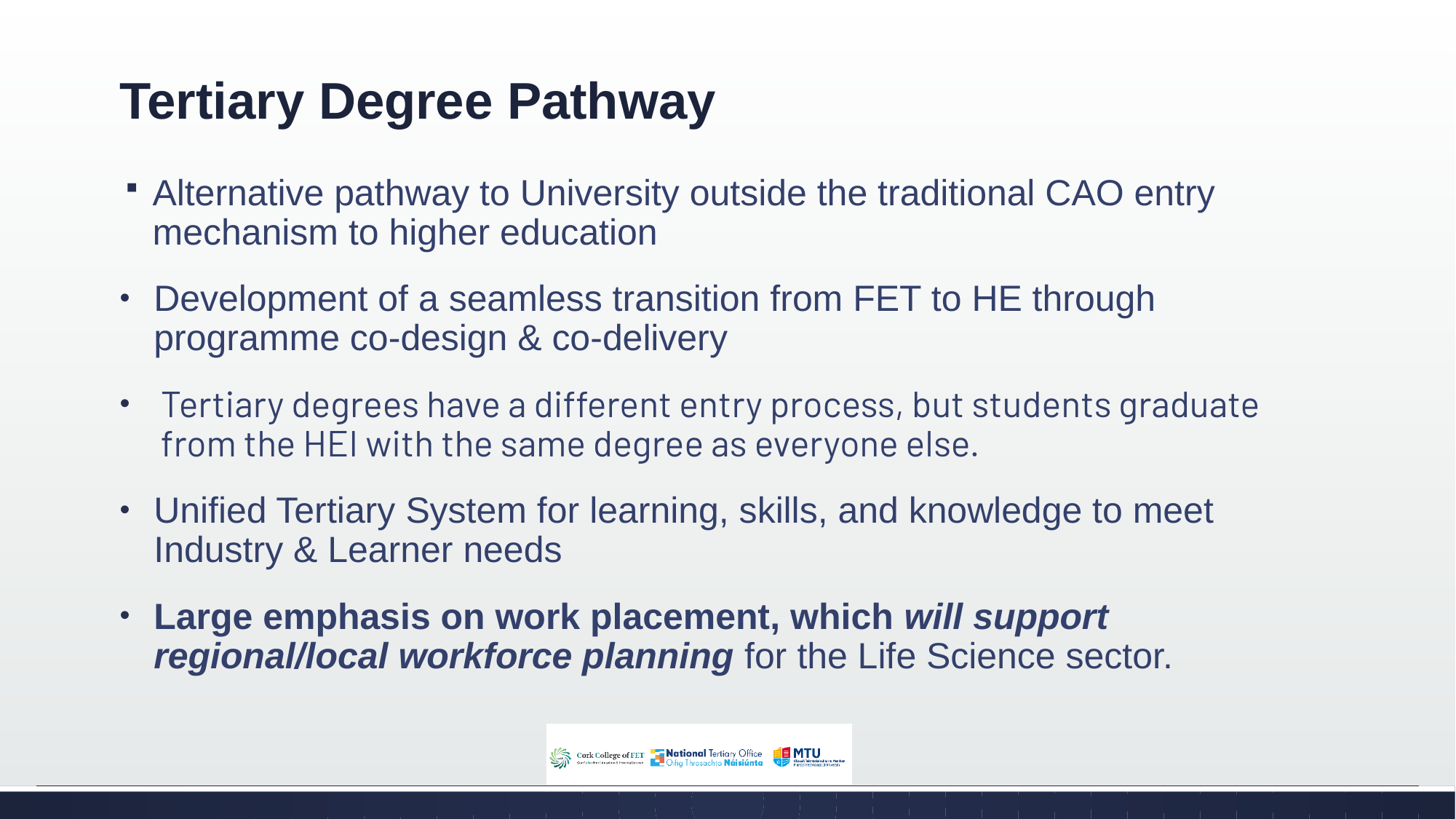

# Tertiary Degree Pathway
Alternative pathway to University outside the traditional CAO entry mechanism to higher education
Development of a seamless transition from FET to HE through programme co-design & co-delivery
Tertiary degrees have a different entry process, but students graduate from the HEI with the same degree as everyone else.
Unified Tertiary System for learning, skills, and knowledge to meet Industry & Learner needs
Large emphasis on work placement, which will support regional/local workforce planning for the Life Science sector.